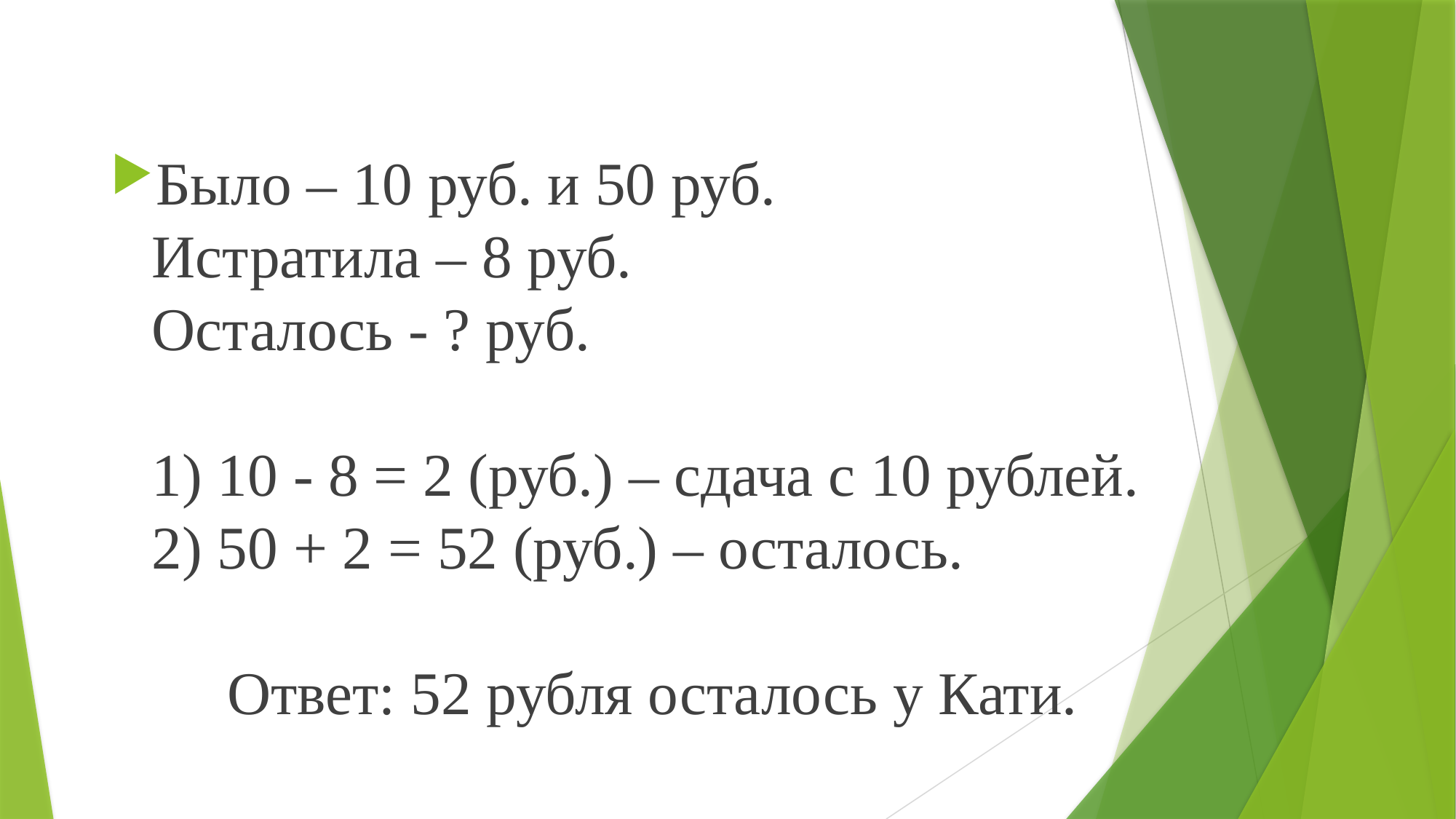

#
Было – 10 руб. и 50 руб.
Истратила – 8 руб.
Осталось - ? руб.
1) 10 - 8 = 2 (руб.) – сдача с 10 рублей.
2) 50 + 2 = 52 (руб.) – осталось.
     Ответ: 52 рубля осталось у Кати.